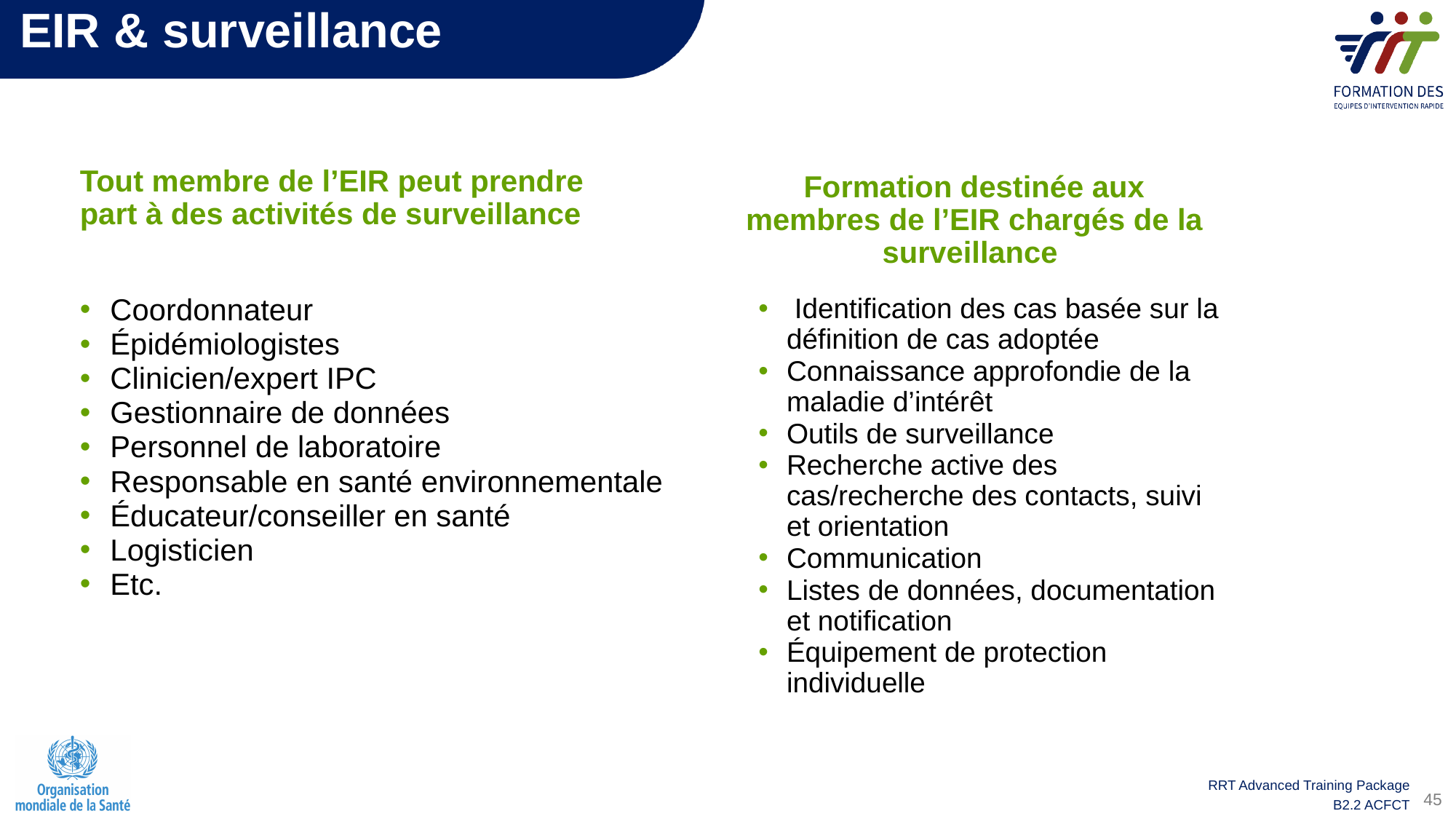

EIR & surveillance
Tout membre de l’EIR peut prendre part à des activités de surveillance
Formation destinée aux membres de l’EIR chargés de la surveillance
Coordonnateur
Épidémiologistes
Clinicien/expert IPC
Gestionnaire de données
Personnel de laboratoire
Responsable en santé environnementale
Éducateur/conseiller en santé
Logisticien
Etc.
 Identification des cas basée sur la définition de cas adoptée
Connaissance approfondie de la maladie d’intérêt
Outils de surveillance
Recherche active des cas/recherche des contacts, suivi et orientation
Communication
Listes de données, documentation et notification
Équipement de protection individuelle